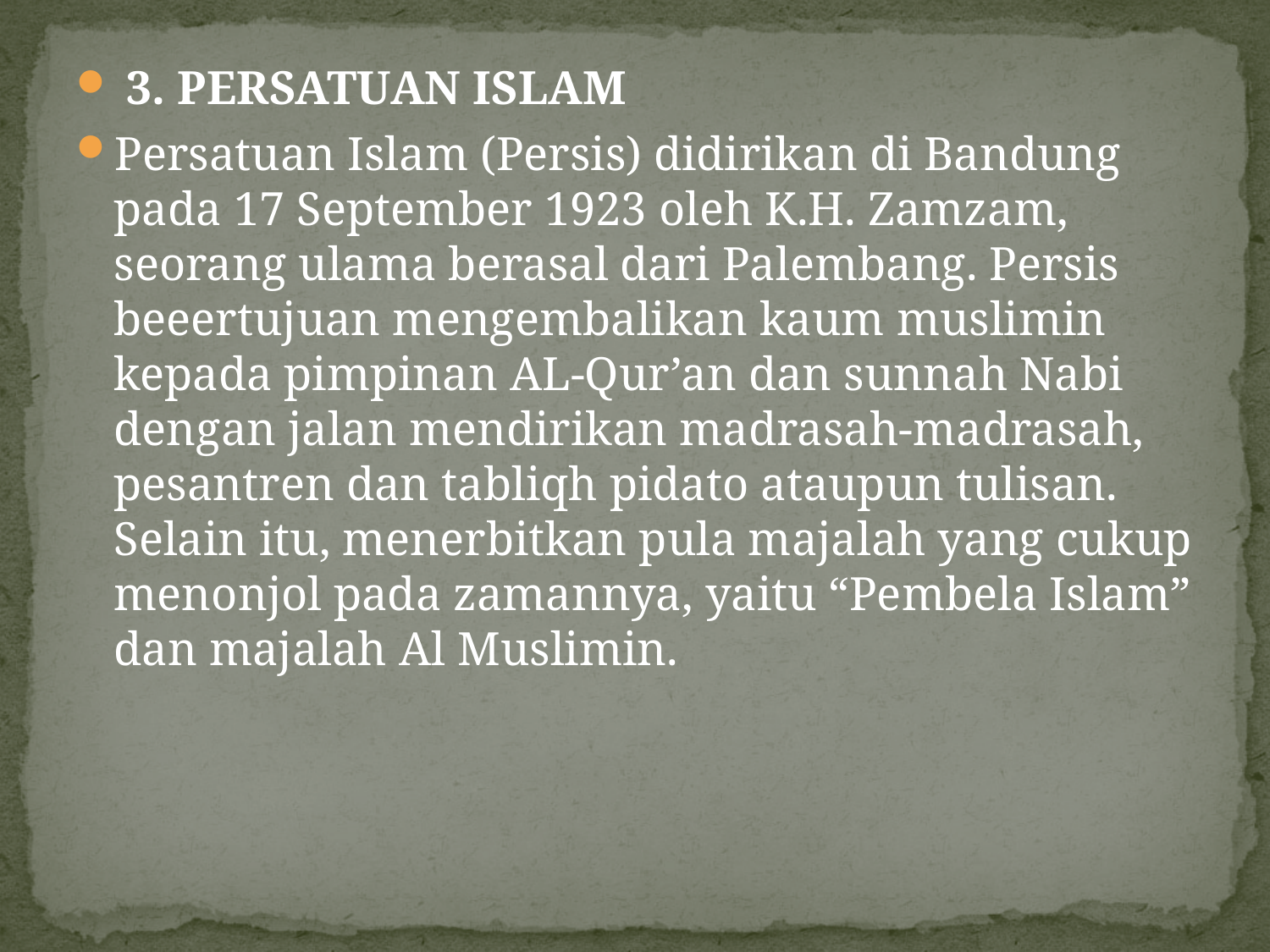

3. PERSATUAN ISLAM
Persatuan Islam (Persis) didirikan di Bandung pada 17 September 1923 oleh K.H. Zamzam, seorang ulama berasal dari Palembang. Persis beeertujuan mengembalikan kaum muslimin kepada pimpinan AL-Qur’an dan sunnah Nabi dengan jalan mendirikan madrasah-madrasah, pesantren dan tabliqh pidato ataupun tulisan. Selain itu, menerbitkan pula majalah yang cukup menonjol pada zamannya, yaitu “Pembela Islam” dan majalah Al Muslimin.